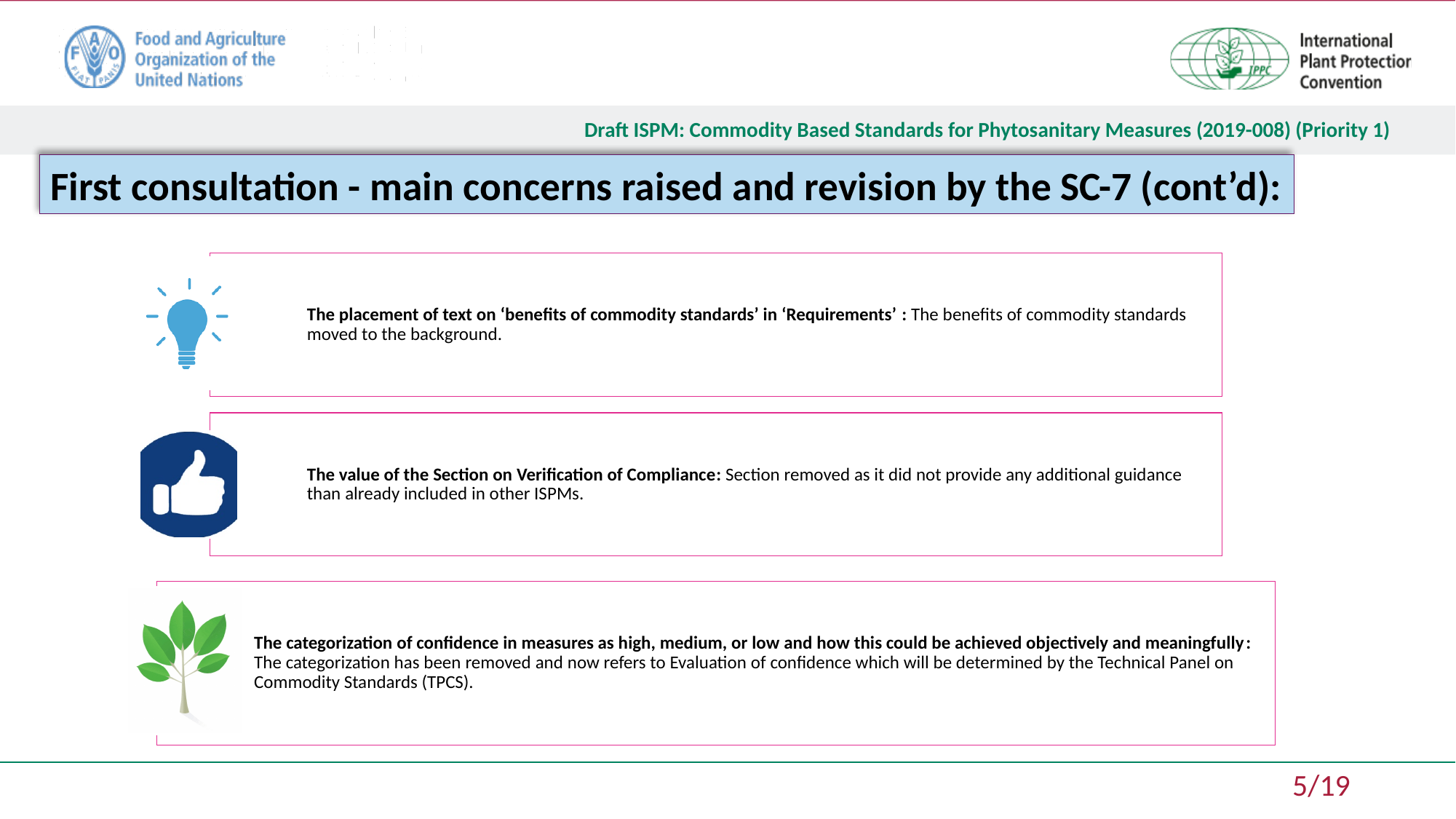

First consultation - main concerns raised and revision by the SC-7 (cont’d):
The placement of text on ‘benefits of commodity standards’ in ‘Requirements’ : The benefits of commodity standards moved to the background.
The value of the Section on Verification of Compliance: Section removed as it did not provide any additional guidance than already included in other ISPMs.
The categorization of confidence in measures as high, medium, or low and how this could be achieved objectively and meaningfully: The categorization has been removed and now refers to Evaluation of confidence which will be determined by the Technical Panel on Commodity Standards (TPCS).